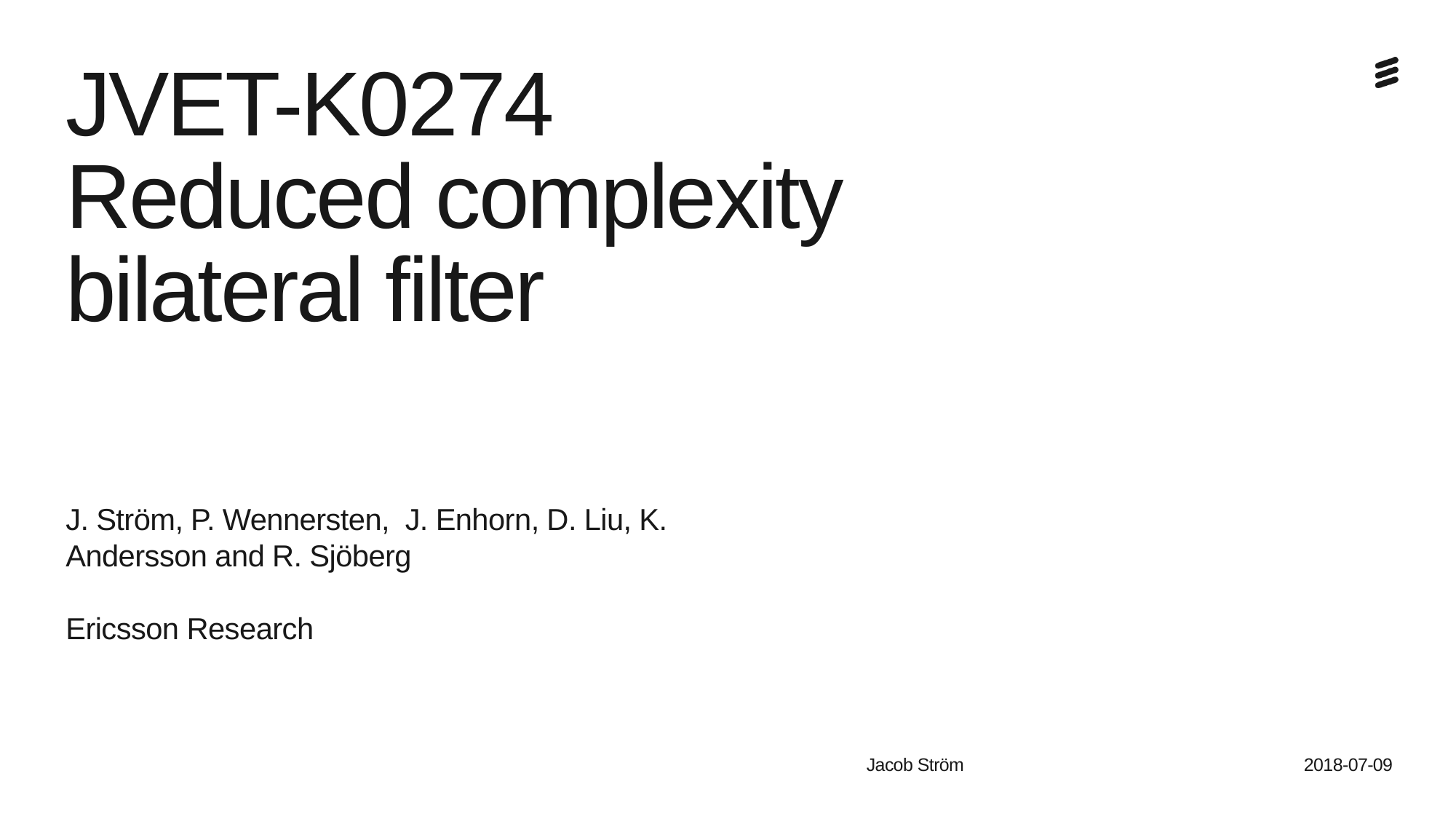

# JVET-K0274 Reduced complexity bilateral filter
J. Ström, P. Wennersten,  J. Enhorn, D. Liu, K. Andersson and R. Sjöberg

Ericsson Research
2018-07-09
Jacob Ström